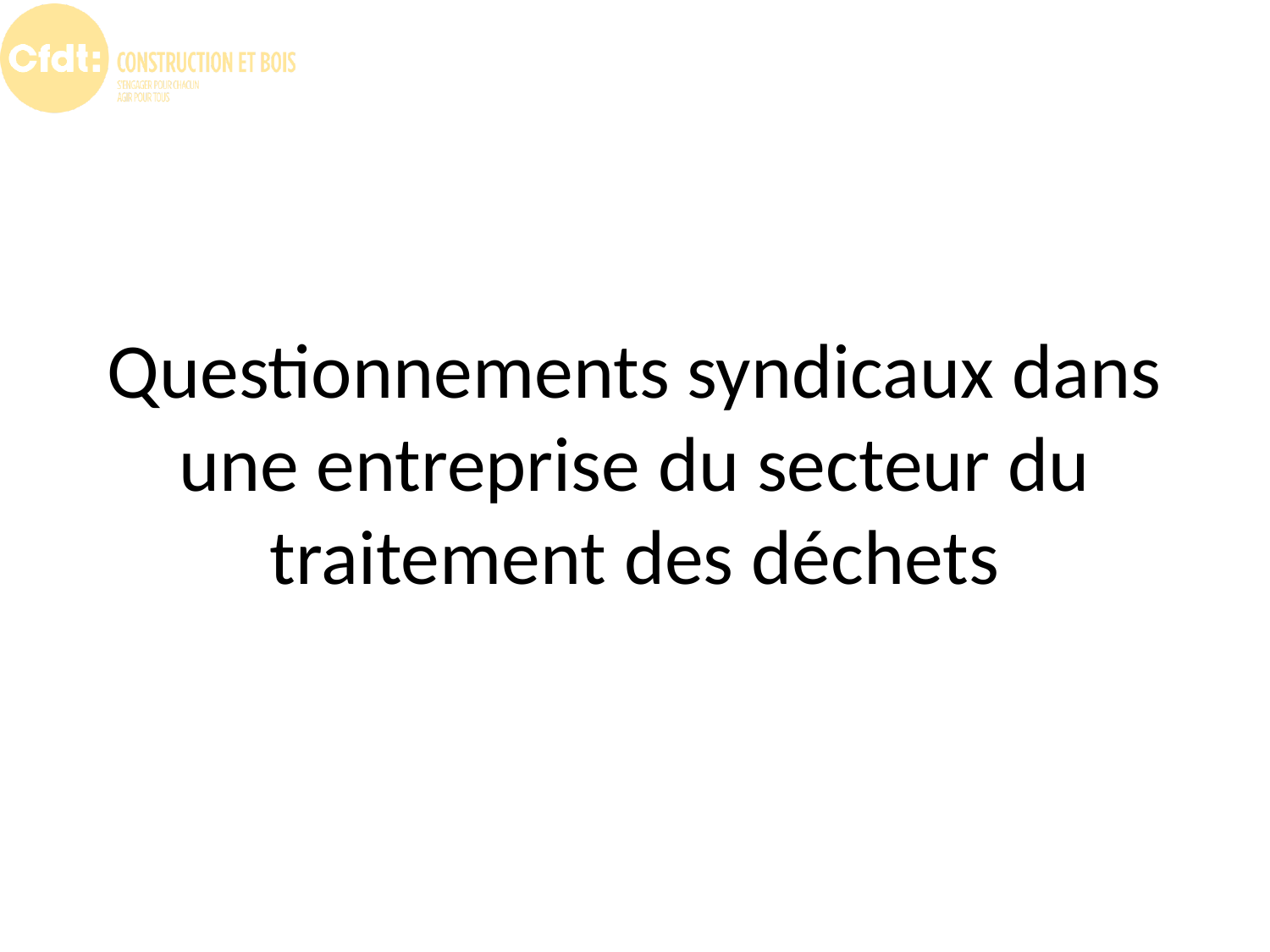

# Questionnements syndicaux dans une entreprise du secteur du traitement des déchets